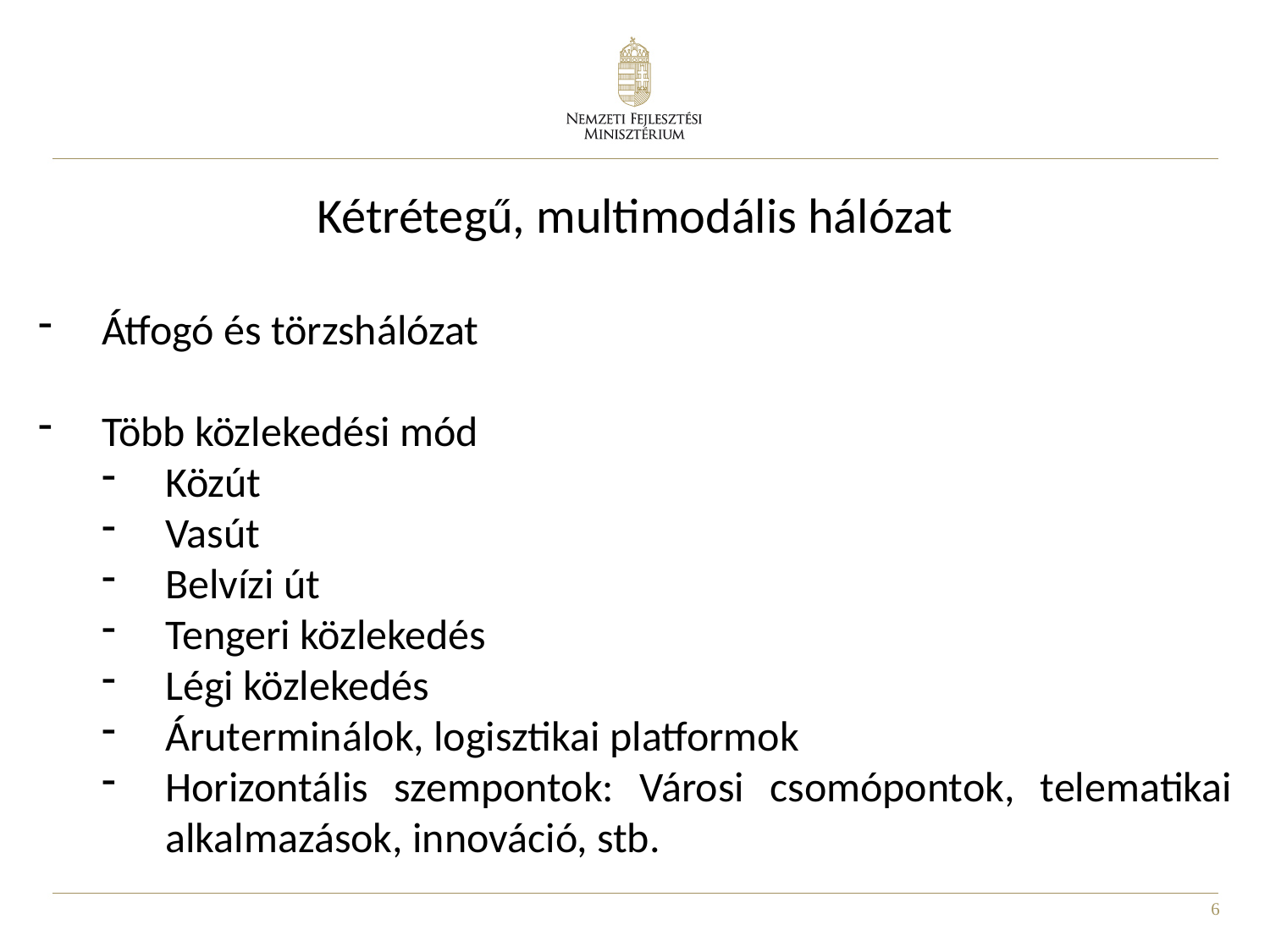

Kétrétegű, multimodális hálózat
Átfogó és törzshálózat

Több közlekedési mód
Közút
Vasút
Belvízi út
Tengeri közlekedés
Légi közlekedés
Áruterminálok, logisztikai platformok
Horizontális szempontok: Városi csomópontok, telematikai alkalmazások, innováció, stb.